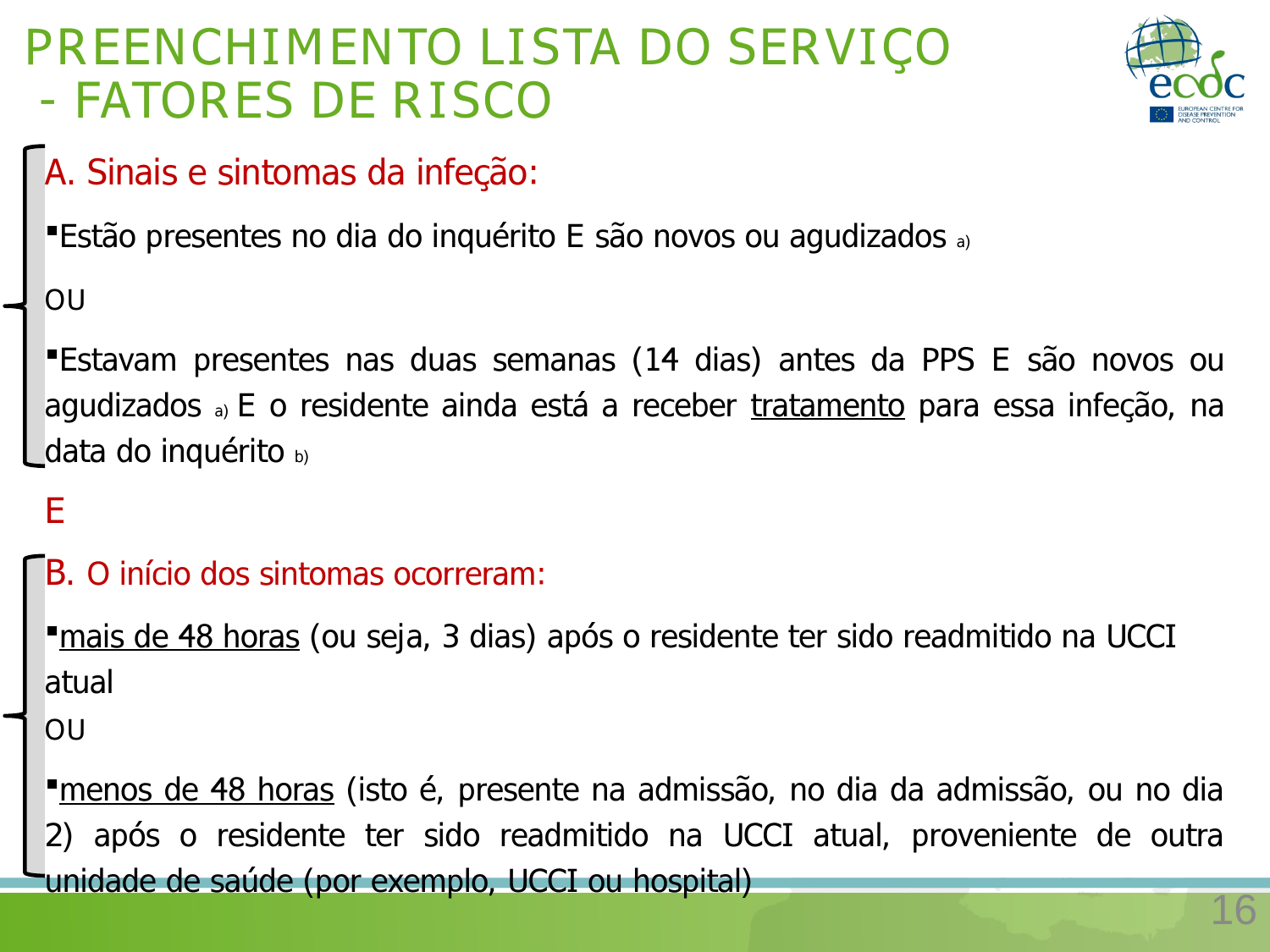

# PREENCHIMENTO LISTA DO SERVIÇO - FATORES DE RISCO

A. Sinais e sintomas da infeção:
Estão presentes no dia do inquérito E são novos ou agudizados a)
OU
Estavam presentes nas duas semanas (14 dias) antes da PPS E são novos ou agudizados a) E o residente ainda está a receber tratamento para essa infeção, na data do inquérito b)
E
B. O início dos sintomas ocorreram:
mais de 48 horas (ou seja, 3 dias) após o residente ter sido readmitido na UCCI atual
OU
menos de 48 horas (isto é, presente na admissão, no dia da admissão, ou no dia 2) após o residente ter sido readmitido na UCCI atual, proveniente de outra unidade de saúde (por exemplo, UCCI ou hospital)

16